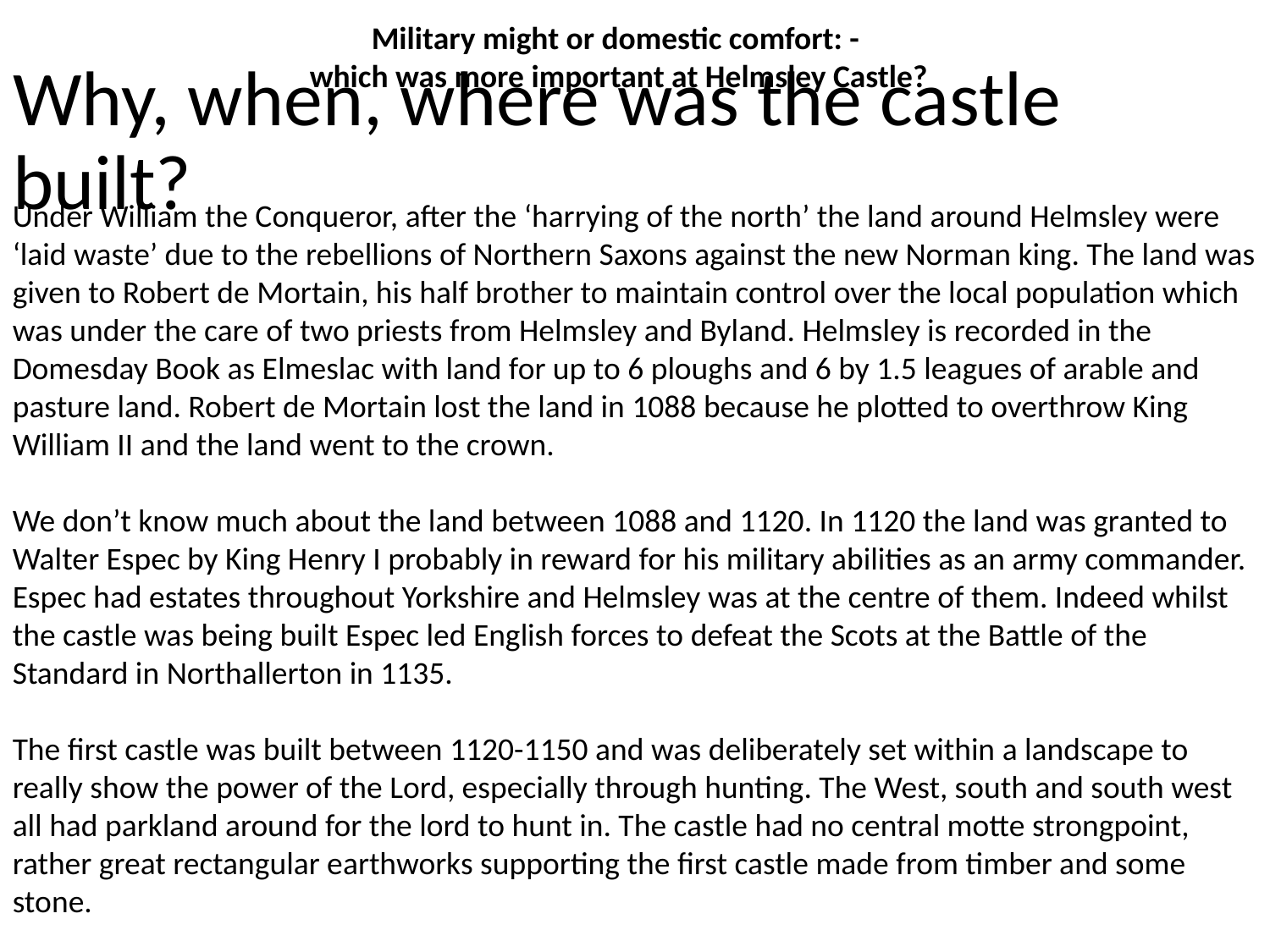

Military might or domestic comfort: -
which was more important at Helmsley Castle?
# Why, when, where was the castle built?
Under William the Conqueror, after the ‘harrying of the north’ the land around Helmsley were ‘laid waste’ due to the rebellions of Northern Saxons against the new Norman king. The land was given to Robert de Mortain, his half brother to maintain control over the local population which was under the care of two priests from Helmsley and Byland. Helmsley is recorded in the Domesday Book as Elmeslac with land for up to 6 ploughs and 6 by 1.5 leagues of arable and pasture land. Robert de Mortain lost the land in 1088 because he plotted to overthrow King William II and the land went to the crown.

We don’t know much about the land between 1088 and 1120. In 1120 the land was granted to Walter Espec by King Henry I probably in reward for his military abilities as an army commander. Espec had estates throughout Yorkshire and Helmsley was at the centre of them. Indeed whilst the castle was being built Espec led English forces to defeat the Scots at the Battle of the Standard in Northallerton in 1135.

The first castle was built between 1120-1150 and was deliberately set within a landscape to really show the power of the Lord, especially through hunting. The West, south and south west all had parkland around for the lord to hunt in. The castle had no central motte strongpoint, rather great rectangular earthworks supporting the first castle made from timber and some stone.